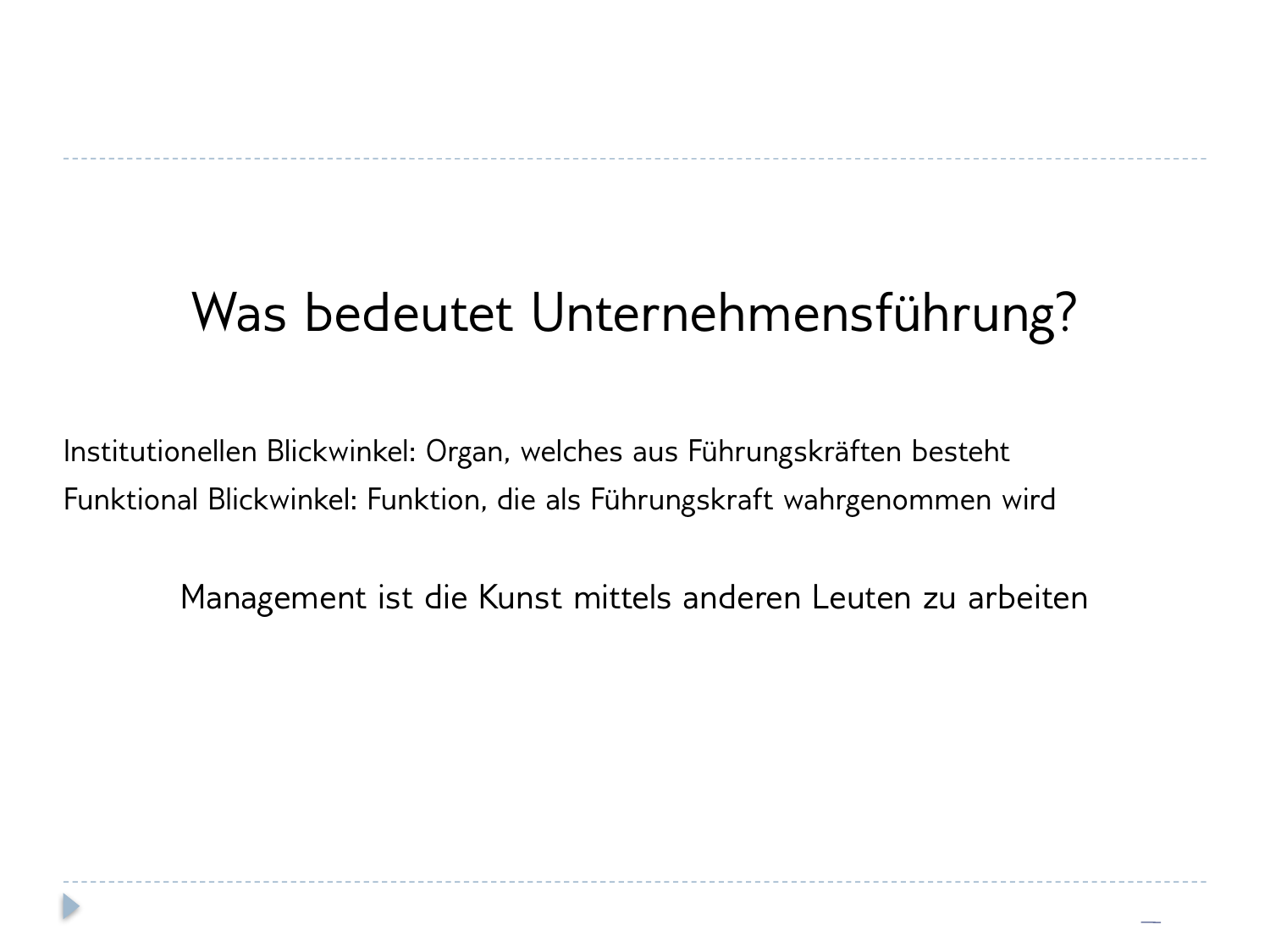

Was bedeutet Unternehmensführung?

Institutionellen Blickwinkel: Organ, welches aus Führungskräften besteht
Funktional Blickwinkel: Funktion, die als Führungskraft wahrgenommen wird

Management ist die Kunst mittels anderen Leuten zu arbeiten